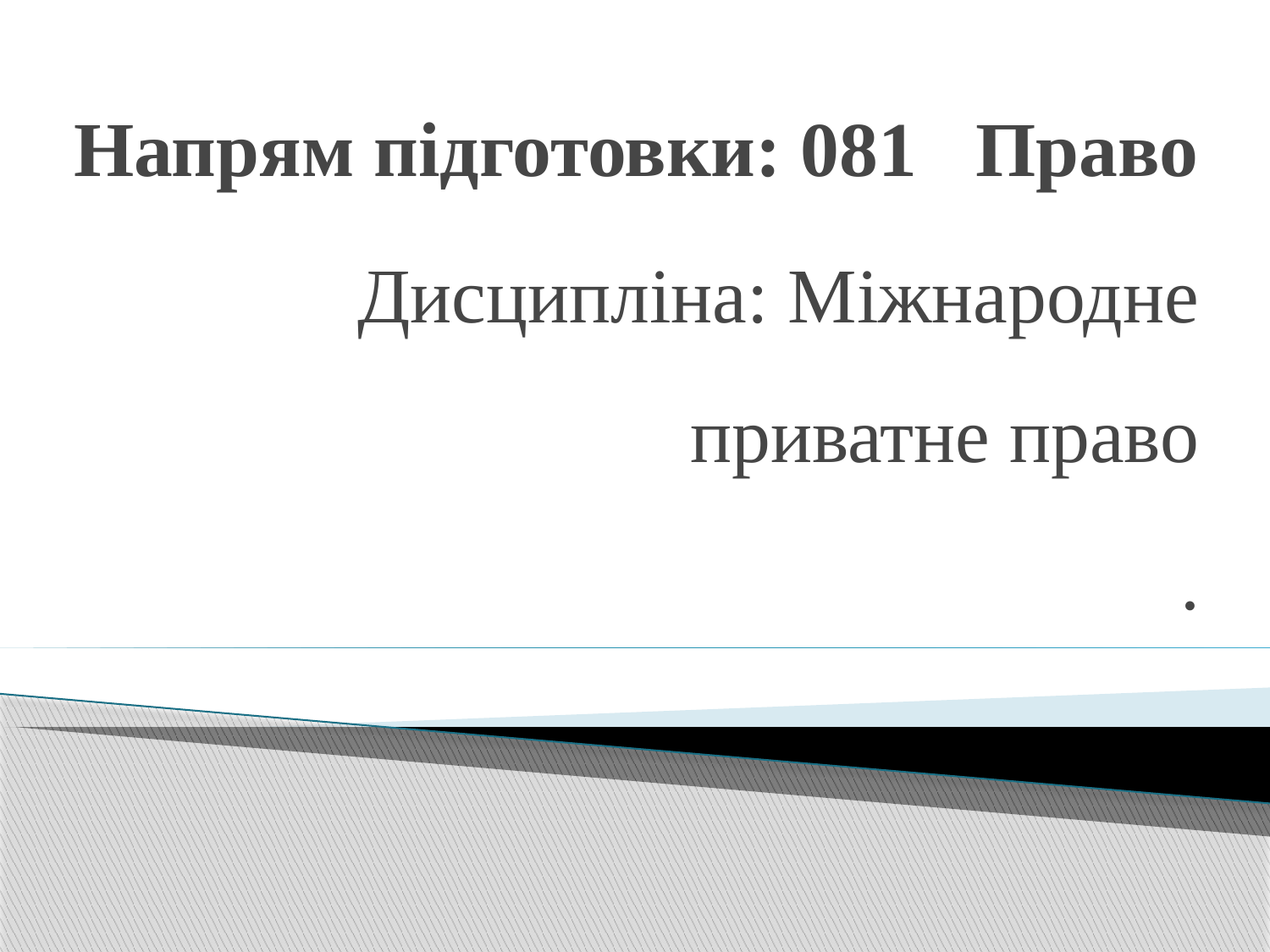

Напрям підготовки: 081   Право
Дисципліна: Міжнародне приватне право
.